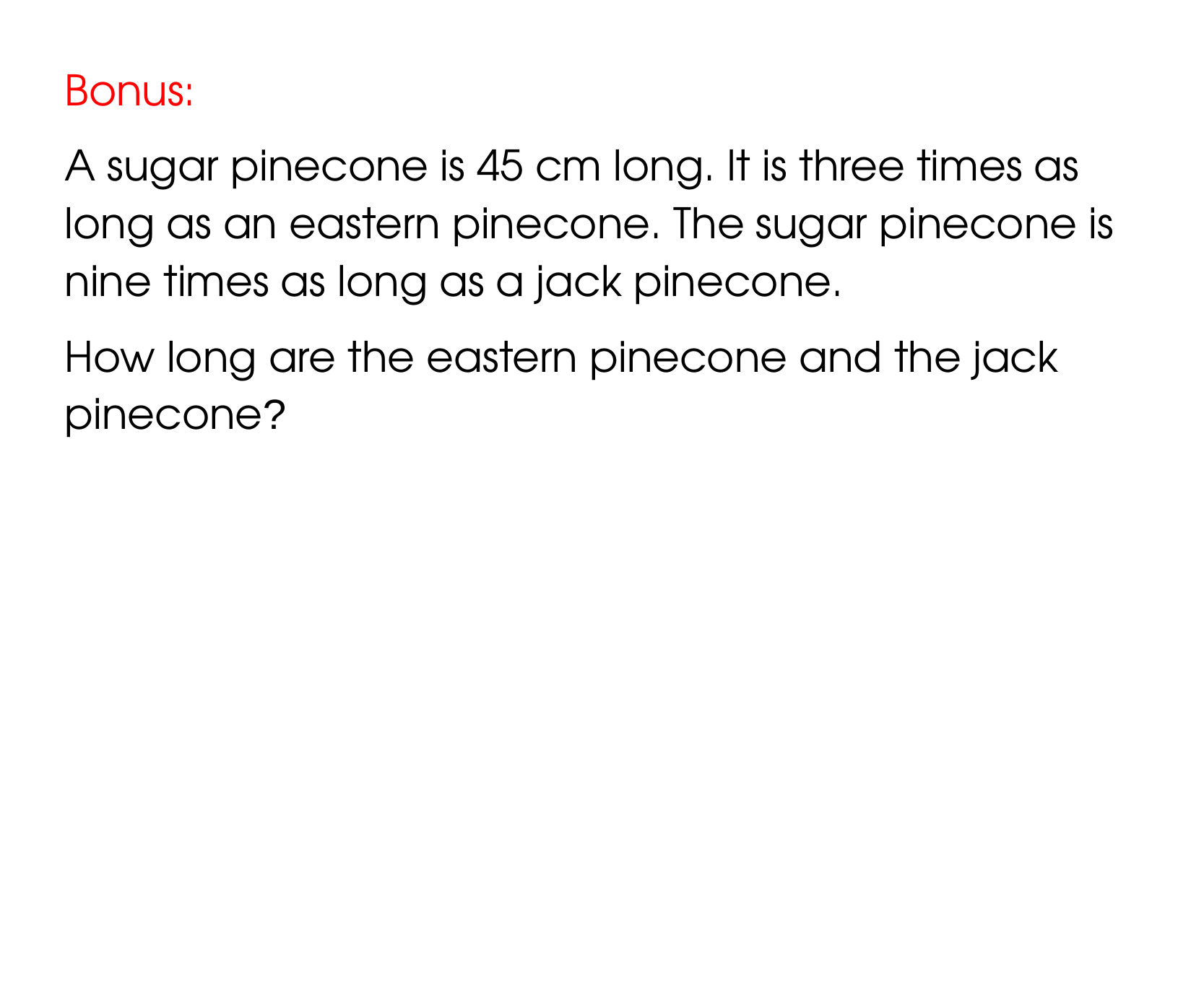

Bonus:
A sugar pinecone is 45 cm long. It is three times as
long as an eastern pinecone. The sugar pinecone is nine times as long as a jack pinecone.
How long are the eastern pinecone and the jack pinecone?